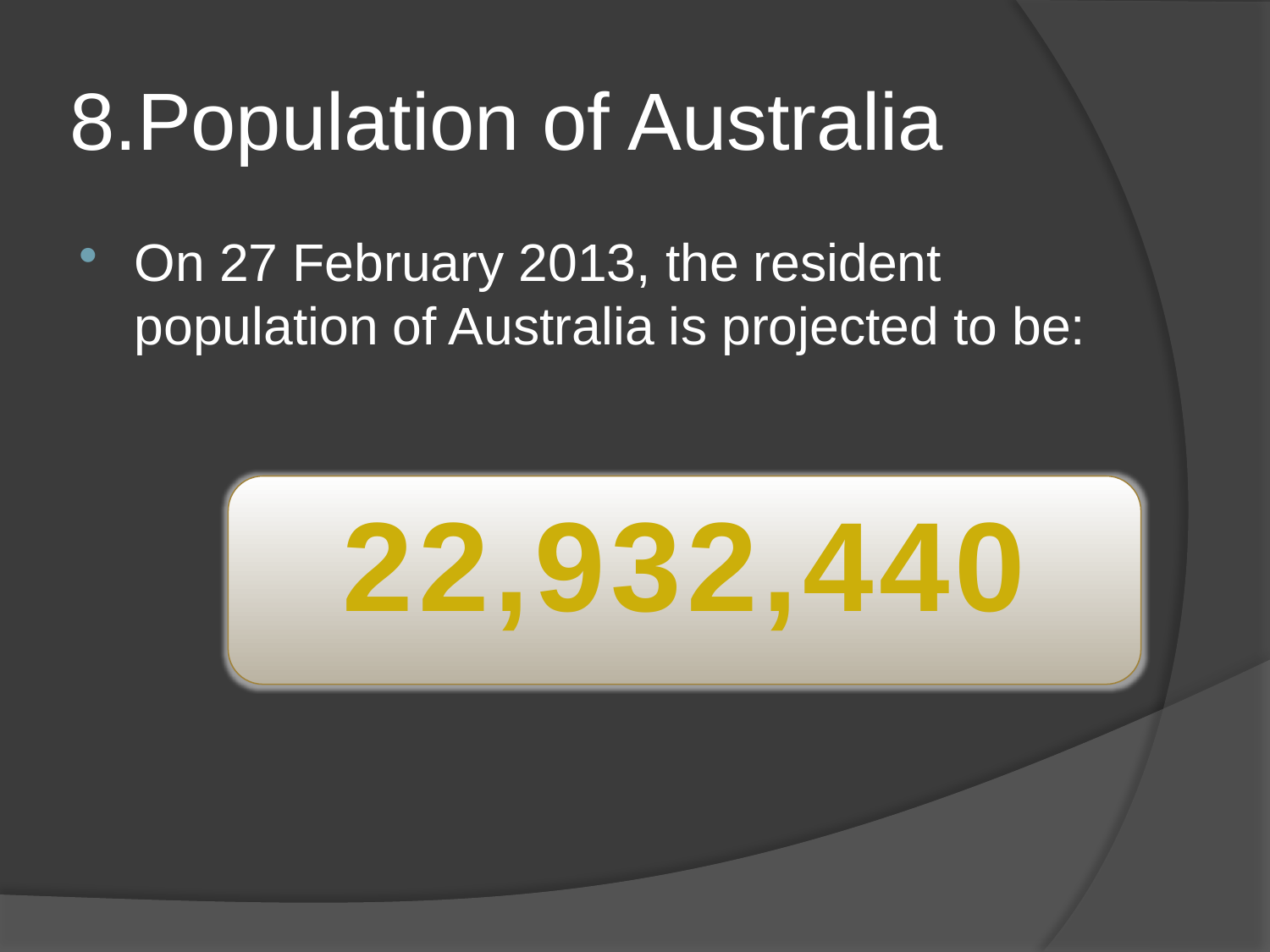

# 8.Population of Australia
On 27 February 2013, the resident population of Australia is projected to be:

22,932,440